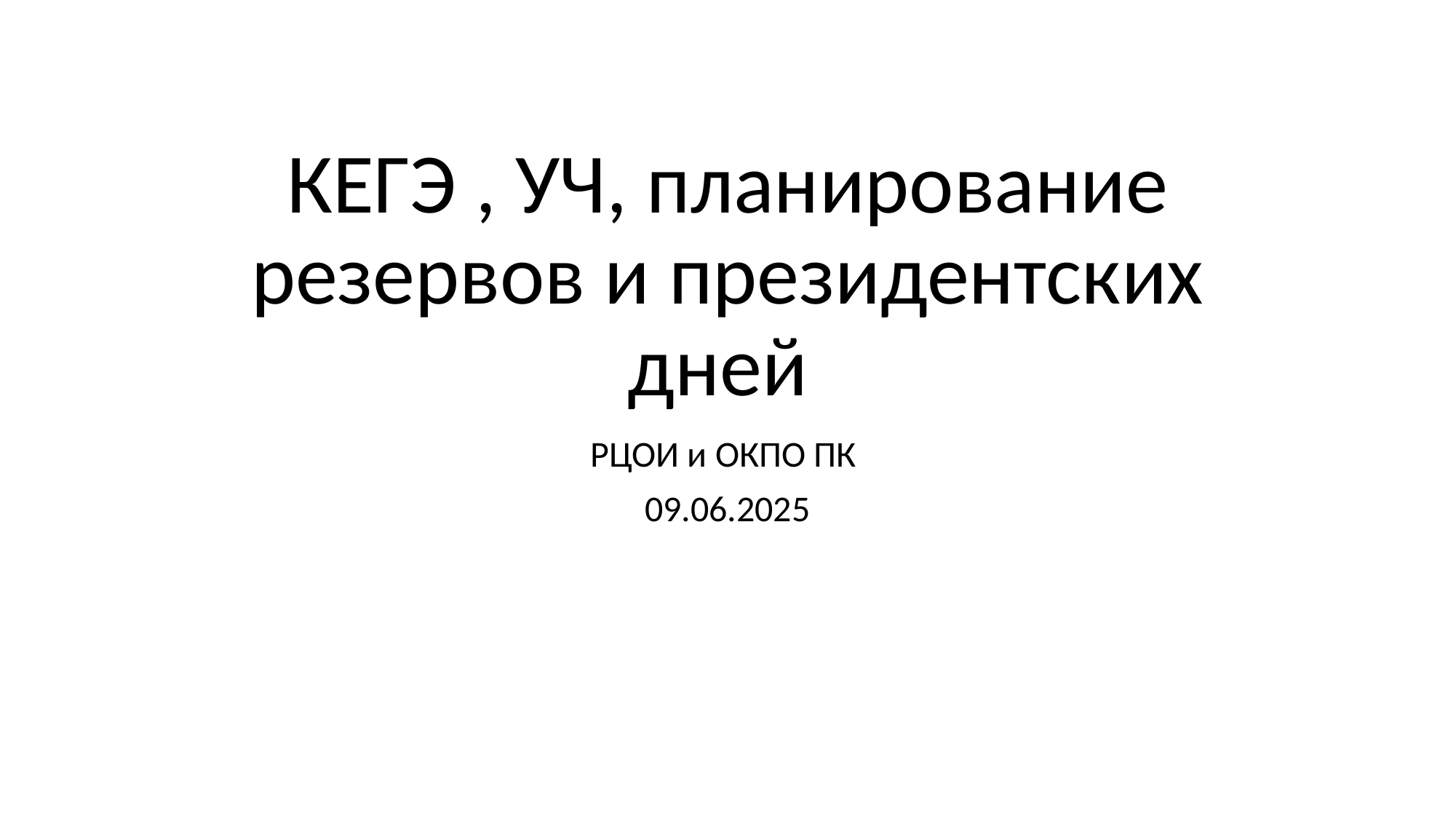

# КЕГЭ , УЧ, планирование резервов и президентских дней
РЦОИ и ОКПО ПК
09.06.2025